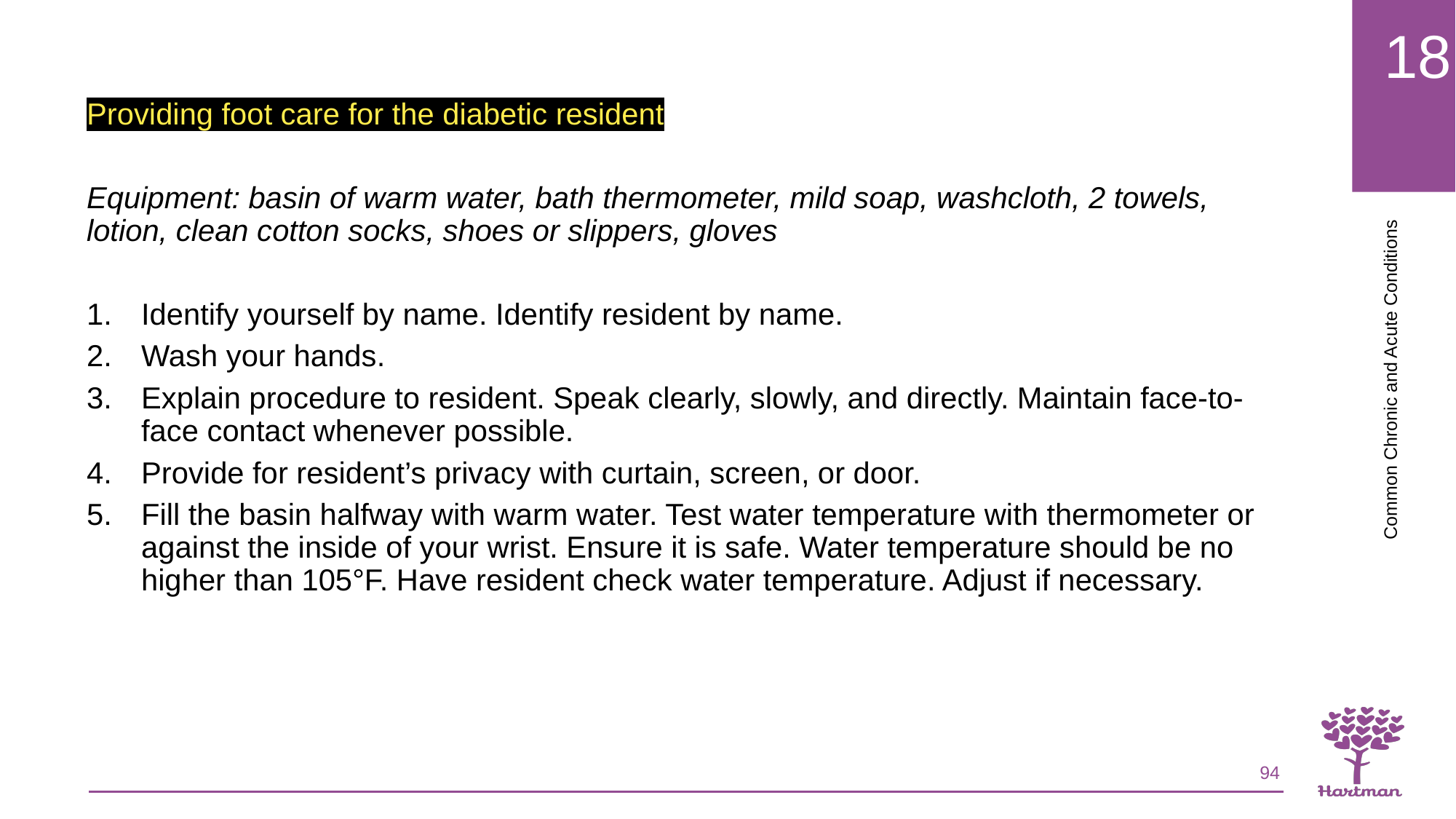

Providing foot care for the diabetic resident

Equipment: basin of warm water, bath thermometer, mild soap, washcloth, 2 towels, lotion, clean cotton socks, shoes or slippers, gloves

Identify yourself by name. Identify resident by name.
Wash your hands.
Explain procedure to resident. Speak clearly, slowly, and directly. Maintain face-to-face contact whenever possible.
Provide for resident’s privacy with curtain, screen, or door.
Fill the basin halfway with warm water. Test water temperature with thermometer or against the inside of your wrist. Ensure it is safe. Water temperature should be no higher than 105°F. Have resident check water temperature. Adjust if necessary.

94